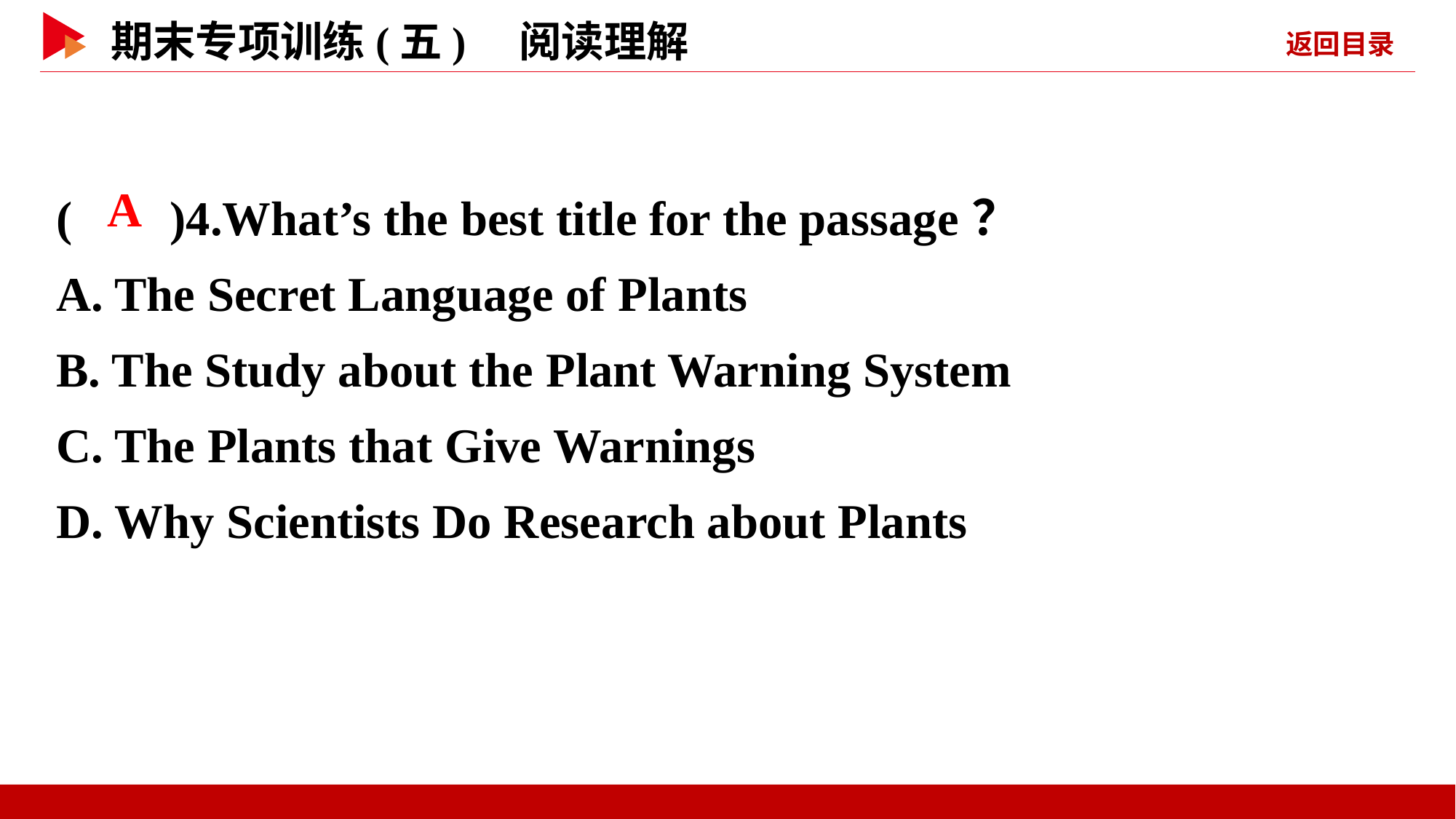

(        )4.What’s the best title for the passage？
A. The Secret Language of Plants
B. The Study about the Plant Warning System
C. The Plants that Give Warnings
D. Why Scientists Do Research about Plants
   A